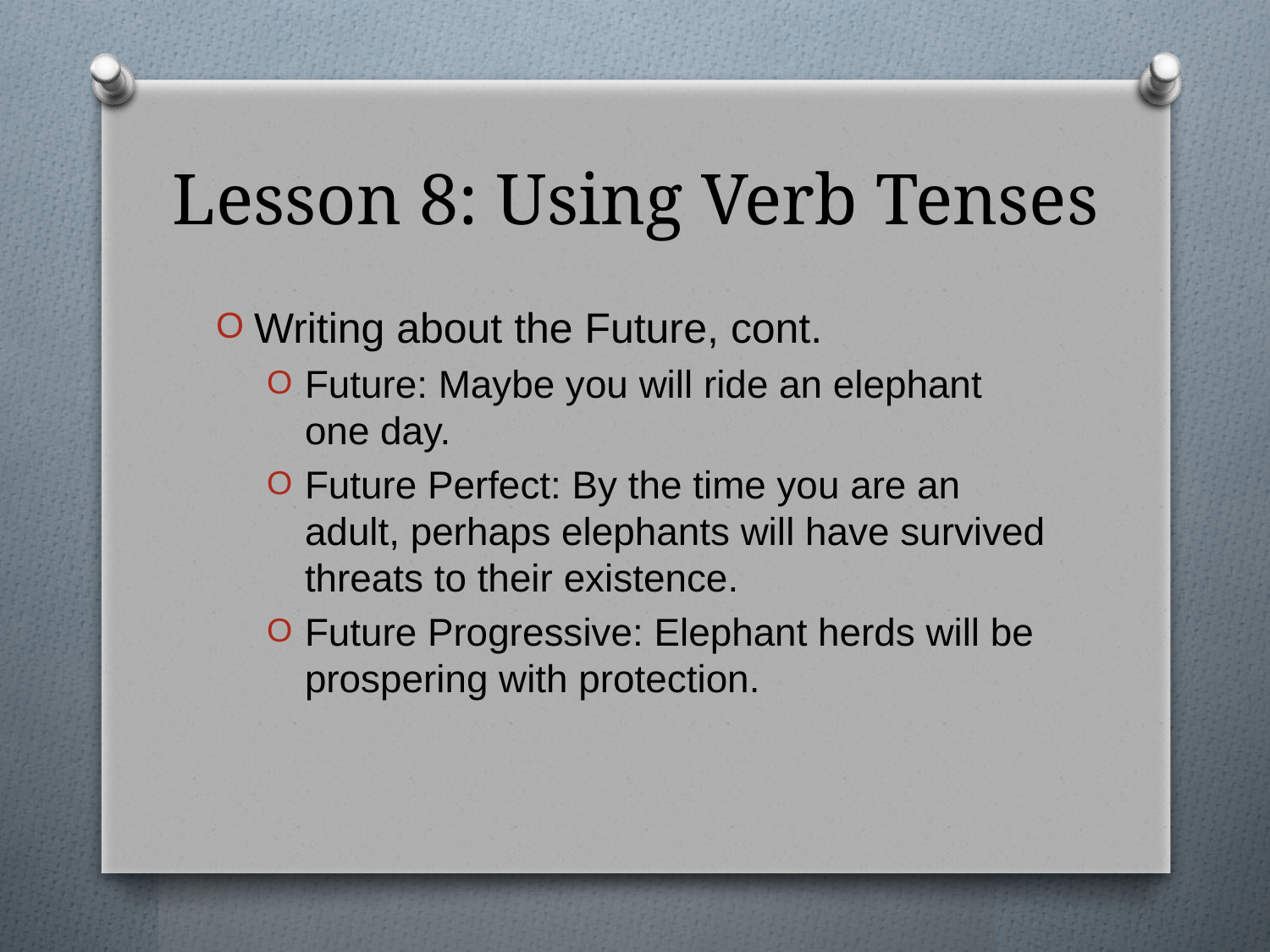

# Lesson 8: Using Verb Tenses
Writing about the Future, cont.
Future: Maybe you will ride an elephant one day.
Future Perfect: By the time you are an adult, perhaps elephants will have survived threats to their existence.
Future Progressive: Elephant herds will be prospering with protection.